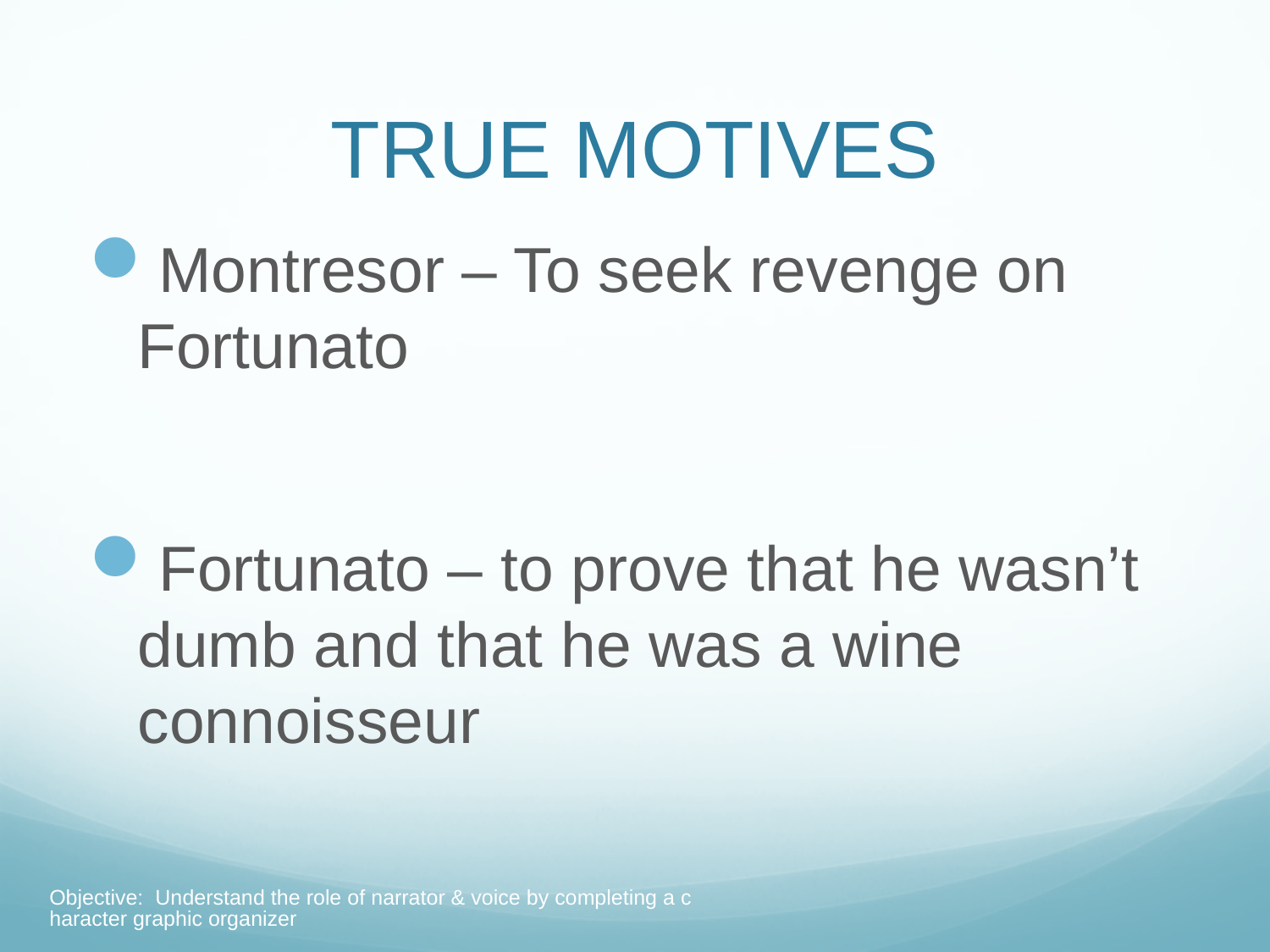

# TRUE MOTIVES
Montresor – To seek revenge on Fortunato

Fortunato – to prove that he wasn’t dumb and that he was a wine connoisseur
Objective:  Understand the role of narrator & voice by completing a character graphic organizer